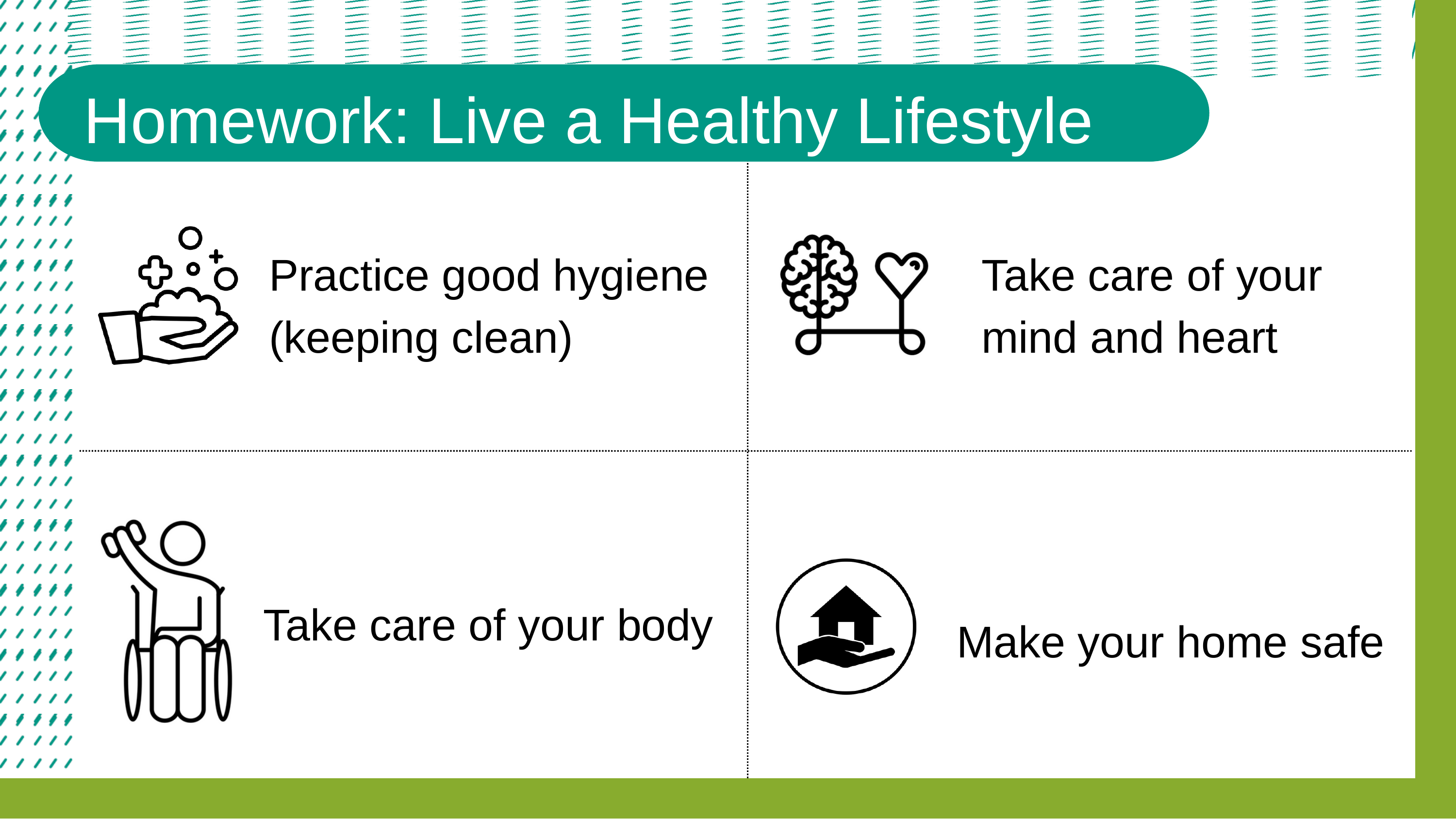

Homework: Live a Healthy Lifestyle

Practice good hygiene
(keeping clean)
Take care of your mind and heart

Make your home safe

Take care of your body